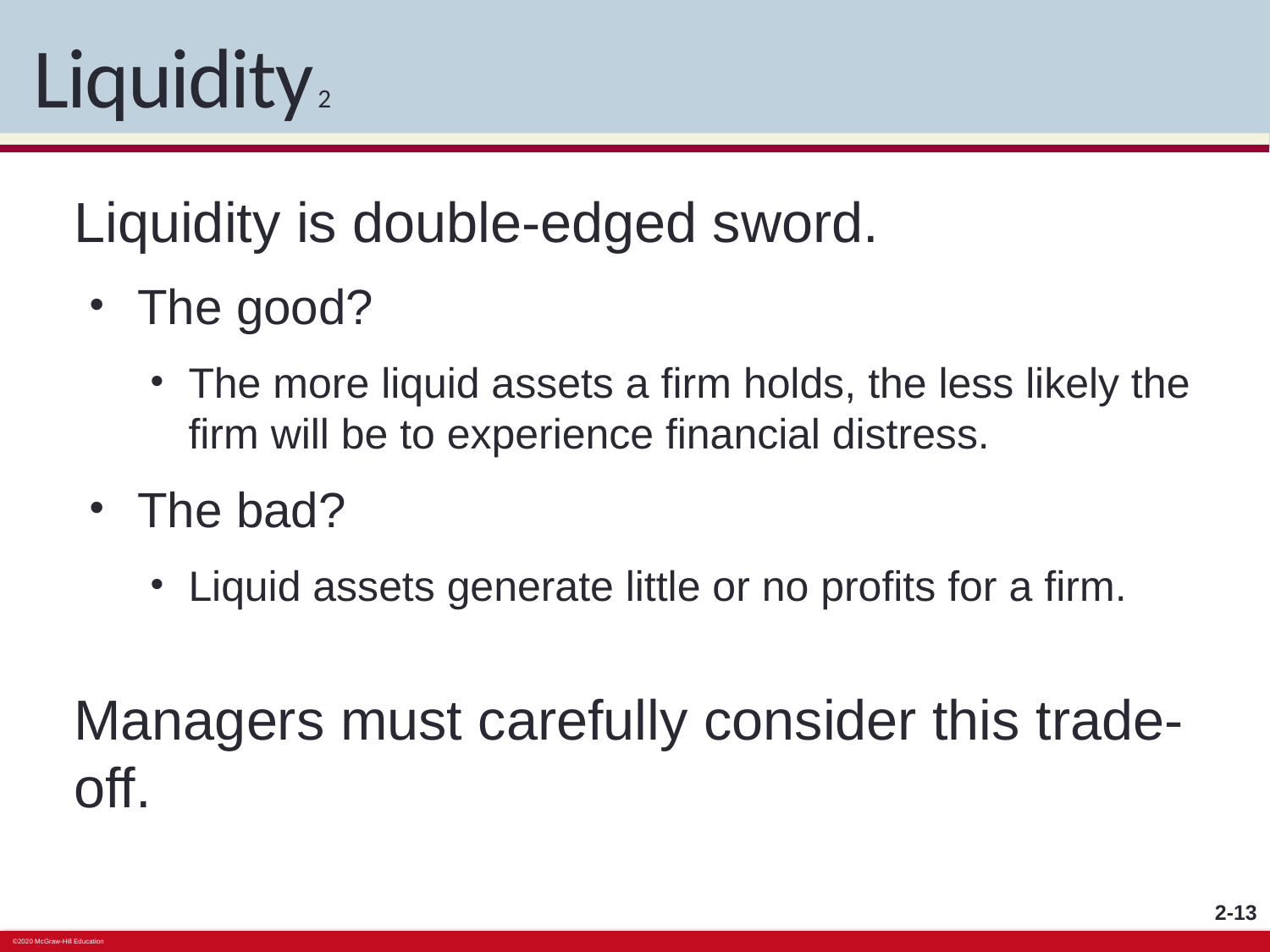

# Liquidity 2
Liquidity is double-edged sword.
The good?
The more liquid assets a firm holds, the less likely the firm will be to experience financial distress.
The bad?
Liquid assets generate little or no profits for a firm.
Managers must carefully consider this trade-off.